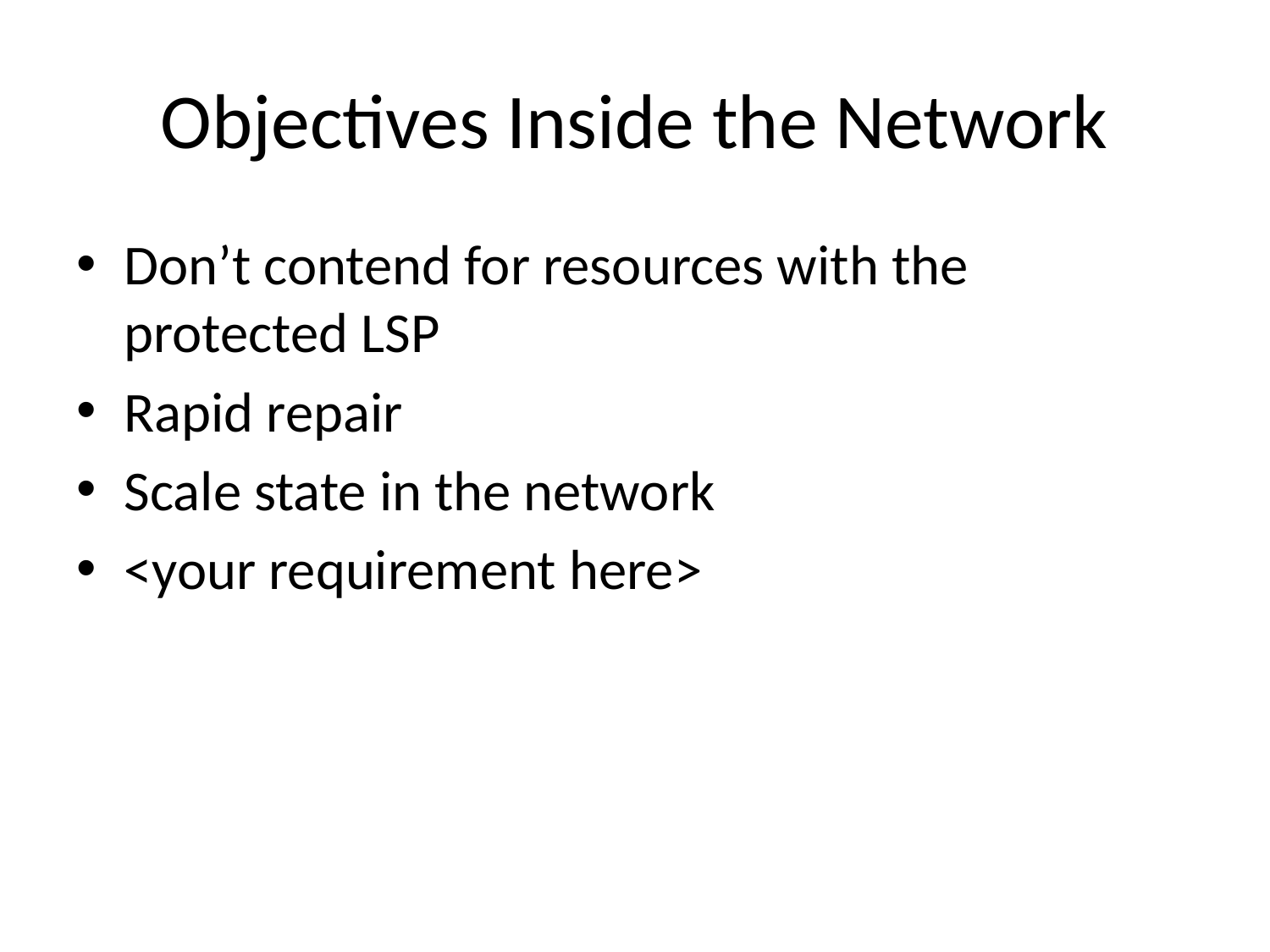

# Objectives Inside the Network
Don’t contend for resources with the protected LSP
Rapid repair
Scale state in the network
<your requirement here>